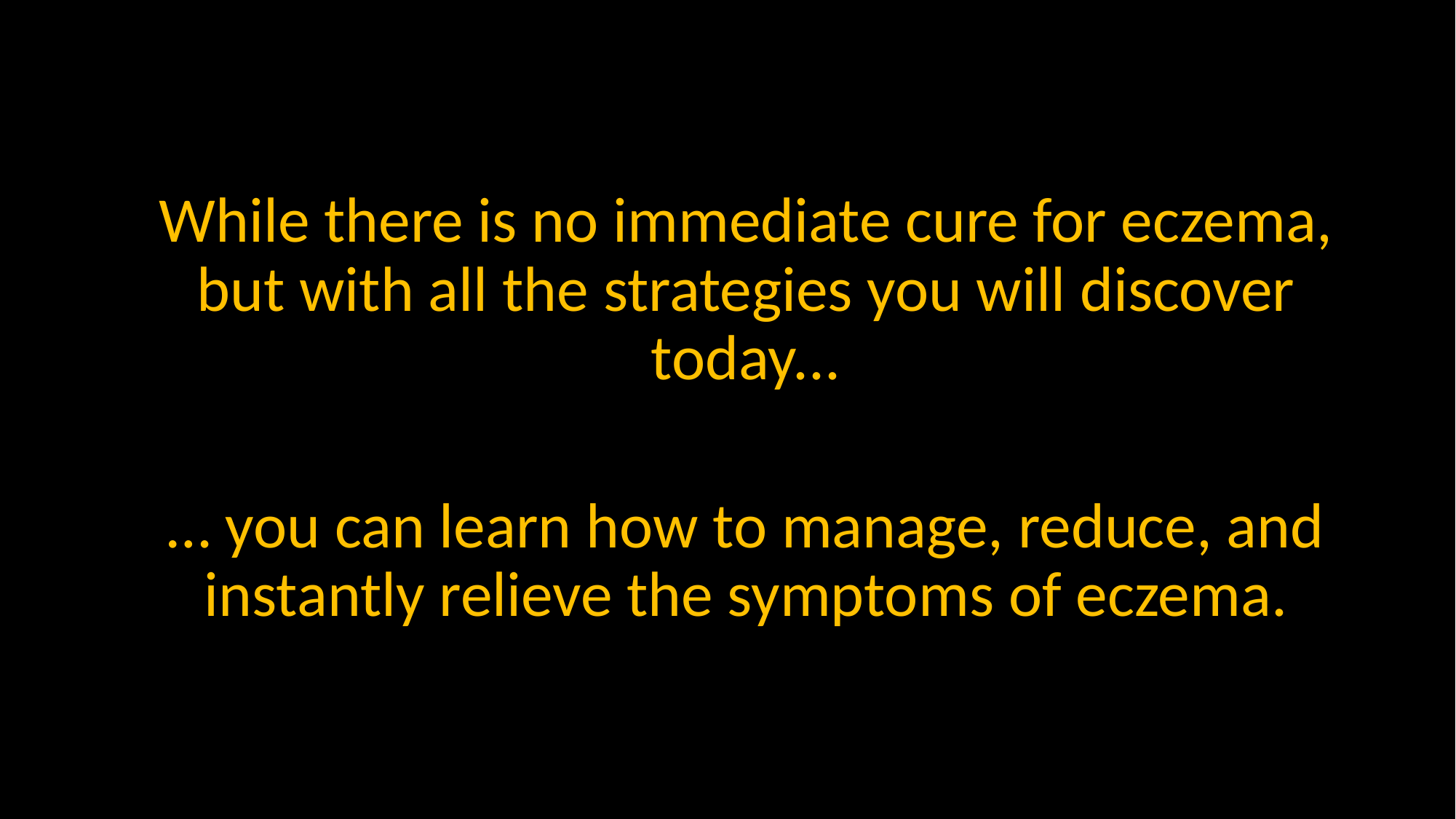

While there is no immediate cure for eczema, but with all the strategies you will discover today...

… you can learn how to manage, reduce, and instantly relieve the symptoms of eczema.